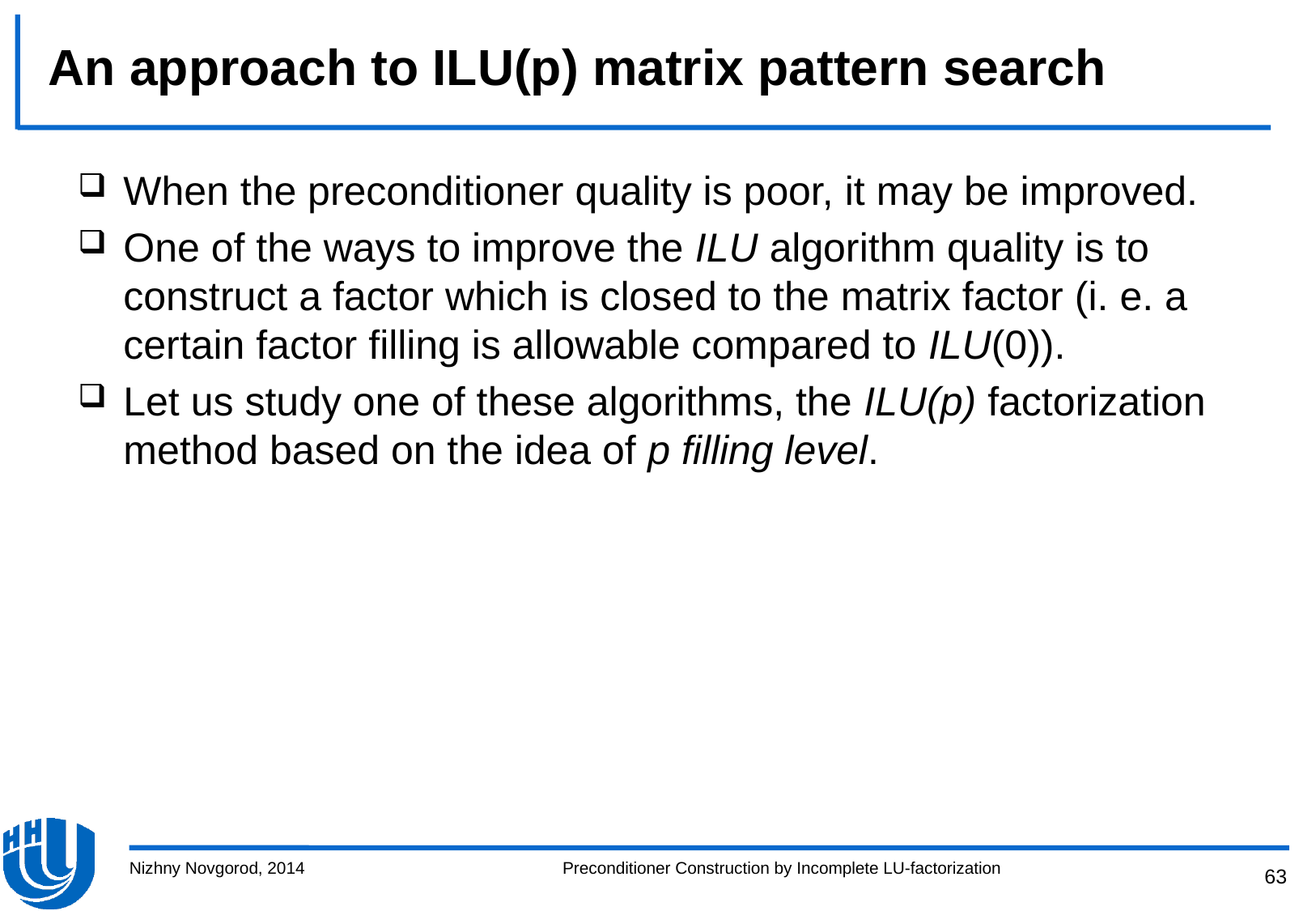

# An approach to ILU(p) matrix pattern search
When the preconditioner quality is poor, it may be improved.
One of the ways to improve the ILU algorithm quality is to construct a factor which is closed to the matrix factor (i. e. a certain factor filling is allowable compared to ILU(0)).
Let us study one of these algorithms, the ILU(p) factorization method based on the idea of p filling level.
Nizhny Novgorod, 2014
Preconditioner Construction by Incomplete LU-factorization